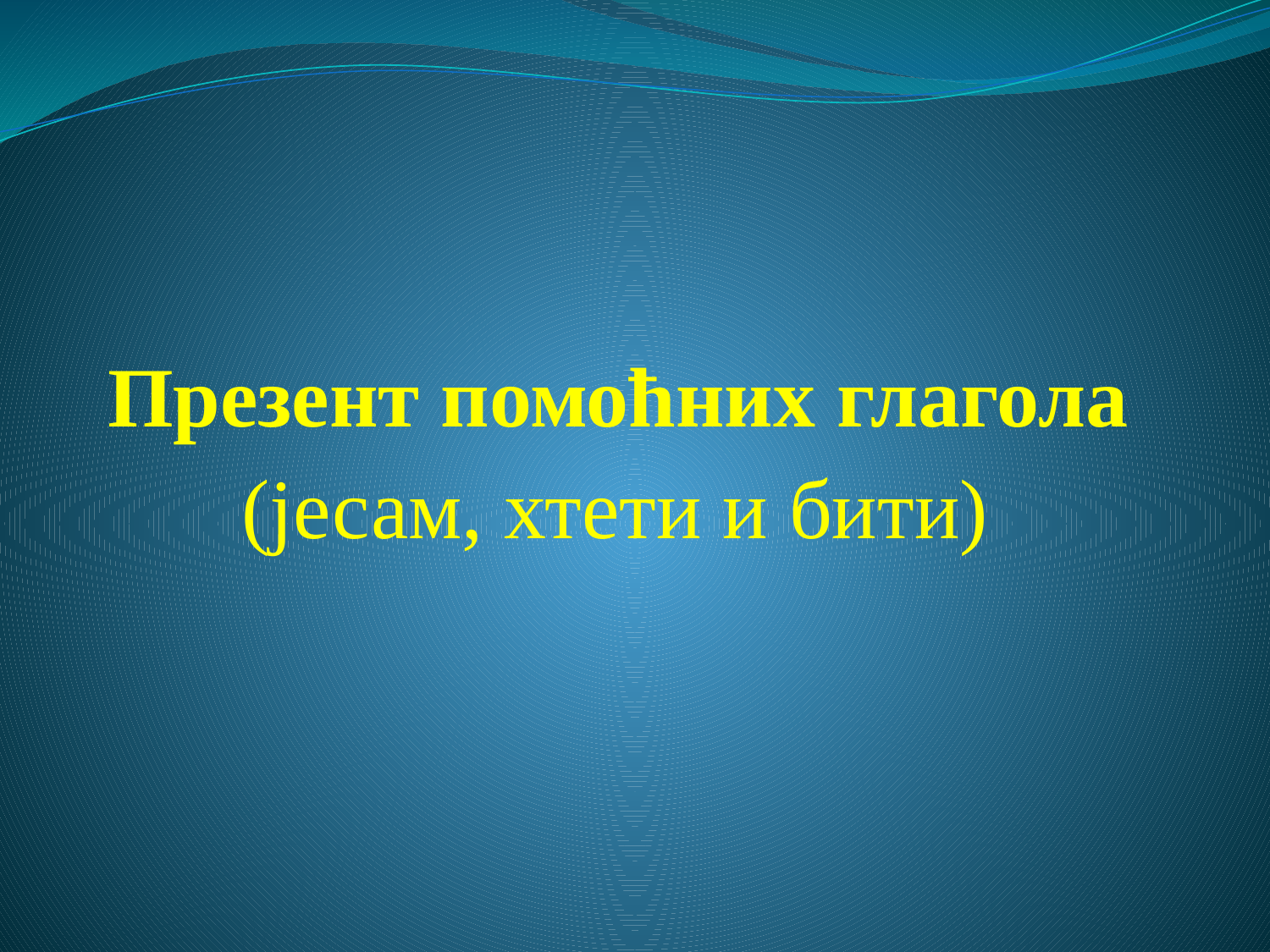

# Презент помоћних глагола
(јесам, хтети и бити)